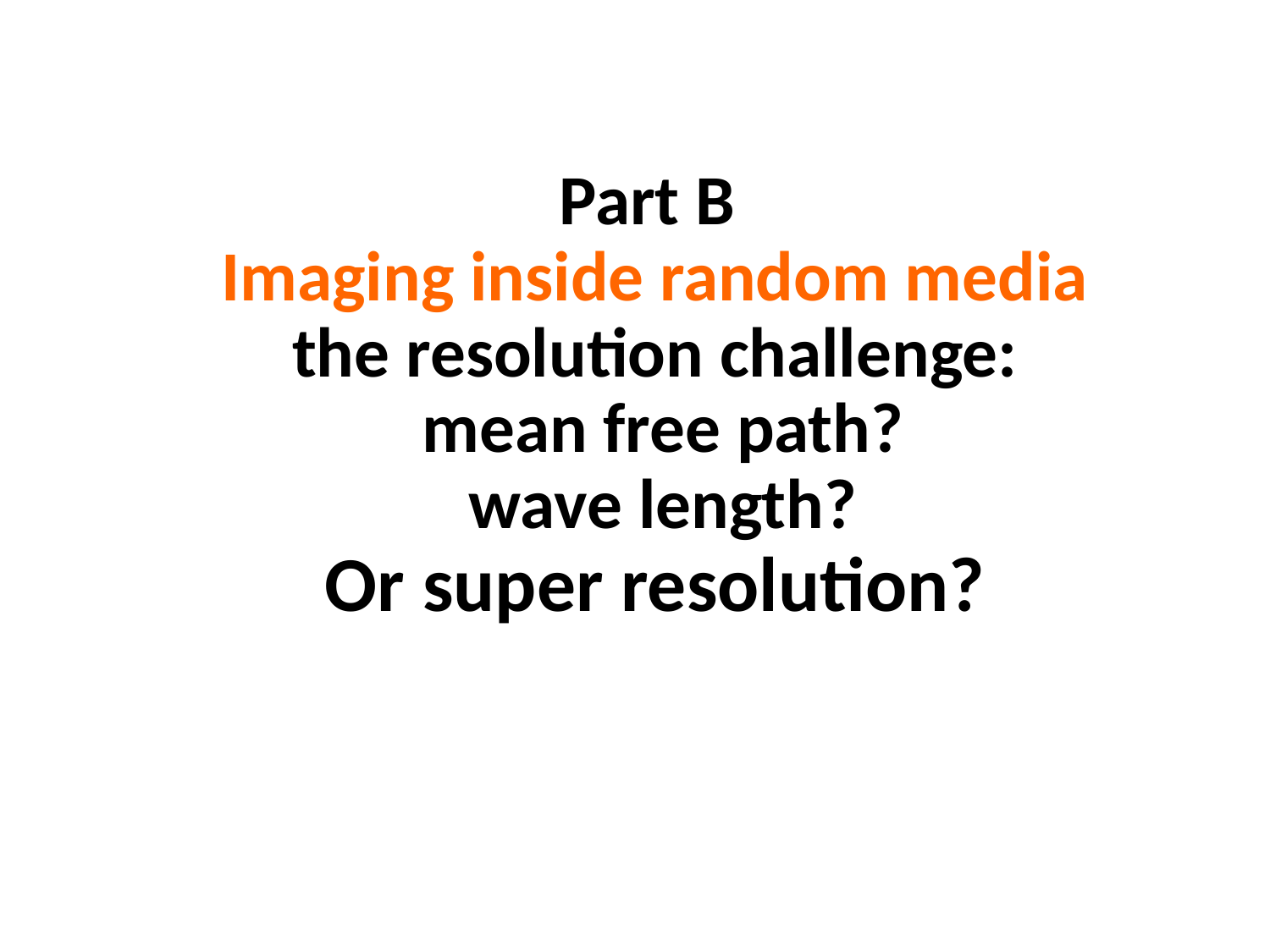

# Part B Imaging inside random media the resolution challenge: mean free path? wave length? Or super resolution?